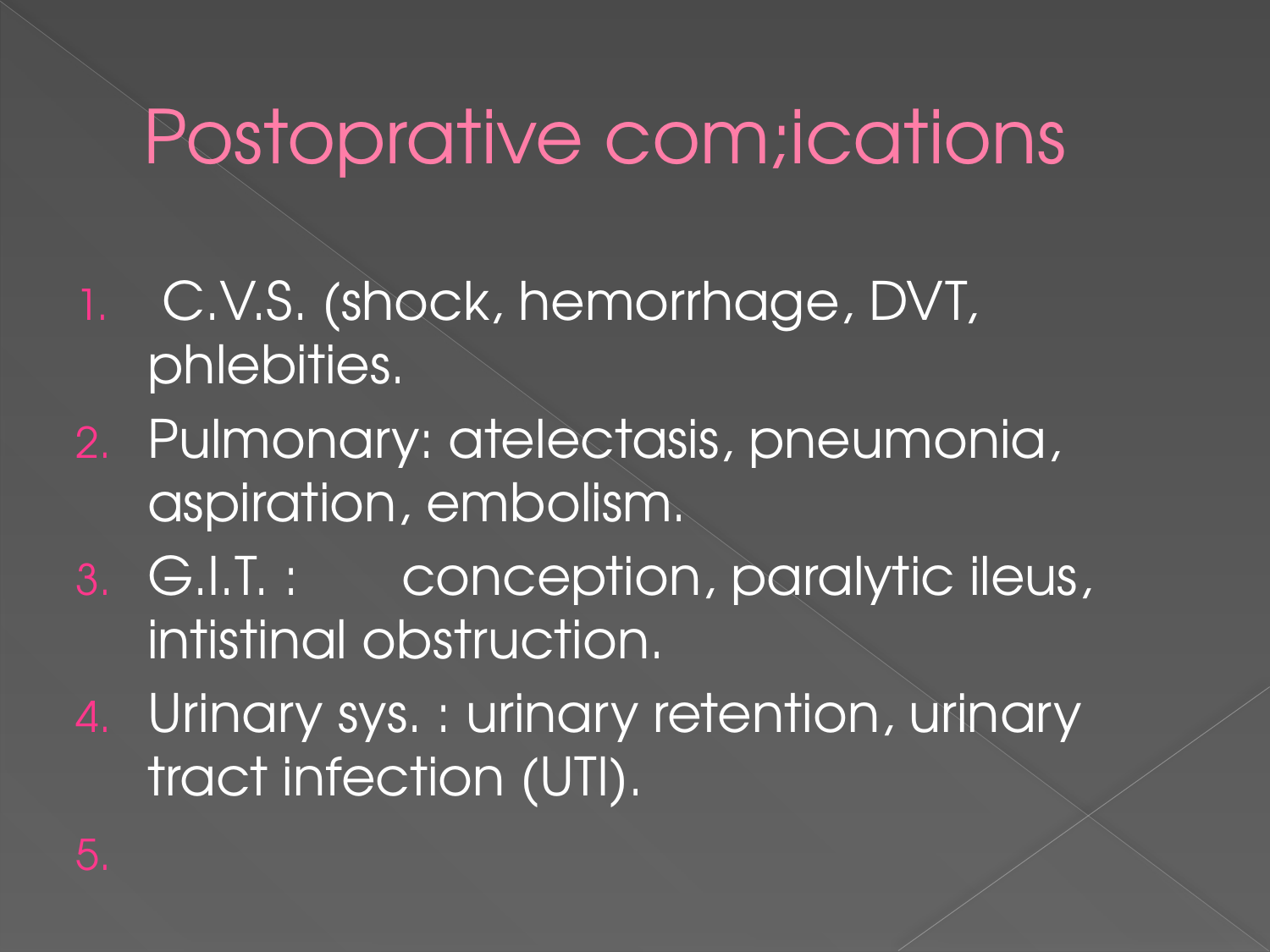

# Postoprative com;ications
 C.V.S. (shock, hemorrhage, DVT, phlebities.
Pulmonary: atelectasis, pneumonia, aspiration, embolism.
G.I.T. : 	conception, paralytic ileus, intistinal obstruction.
Urinary sys. : urinary retention, urinary tract infection (UTI).